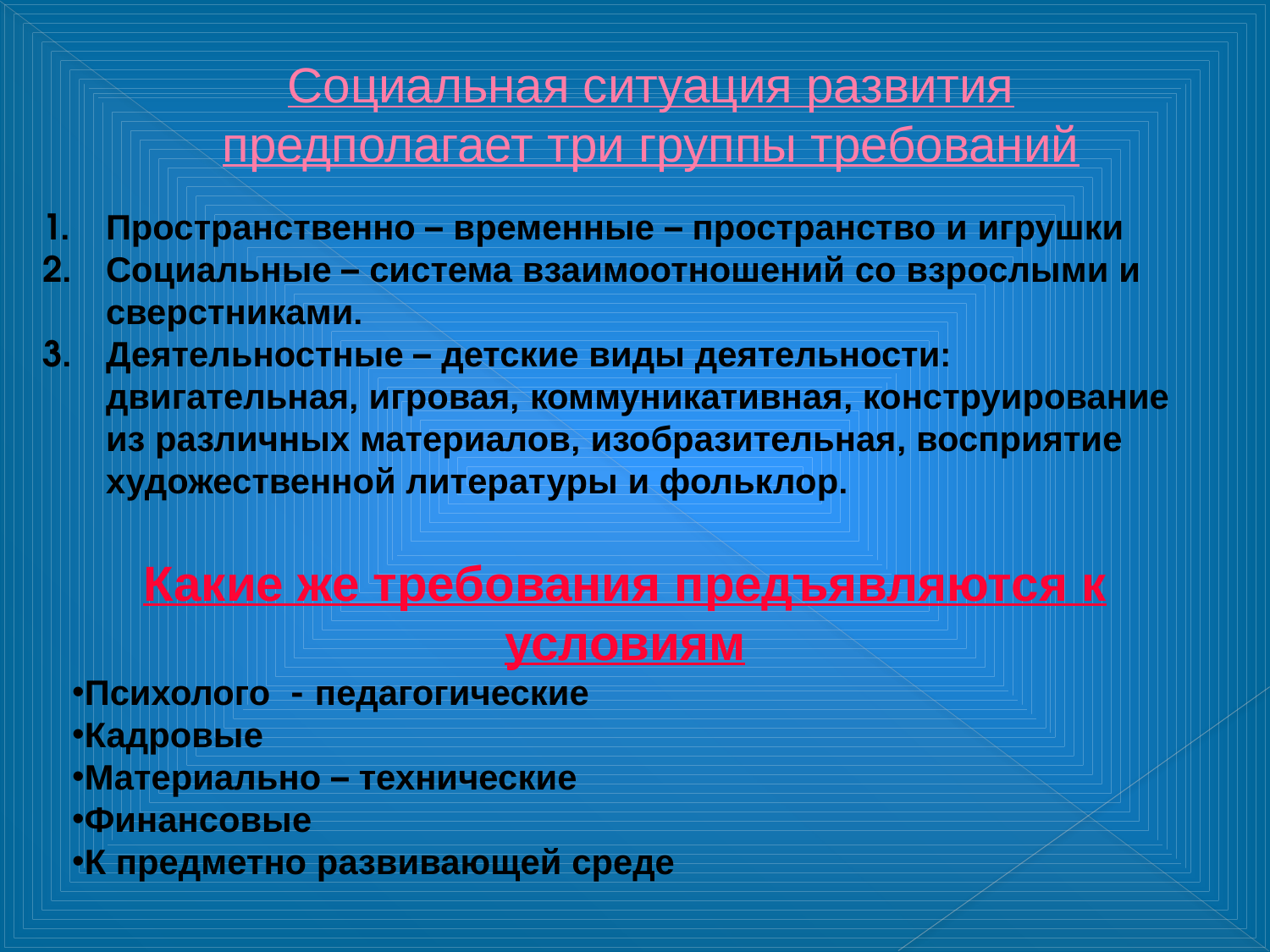

# Социальная ситуация развития предполагает три группы требований
Пространственно – временные – пространство и игрушки
Социальные – система взаимоотношений со взрослыми и сверстниками.
Деятельностные – детские виды деятельности: двигательная, игровая, коммуникативная, конструирование из различных материалов, изобразительная, восприятие художественной литературы и фольклор.

Какие же требования предъявляются к условиям
Психолого  - педагогические
Кадровые
Материально – технические
Финансовые
К предметно развивающей среде